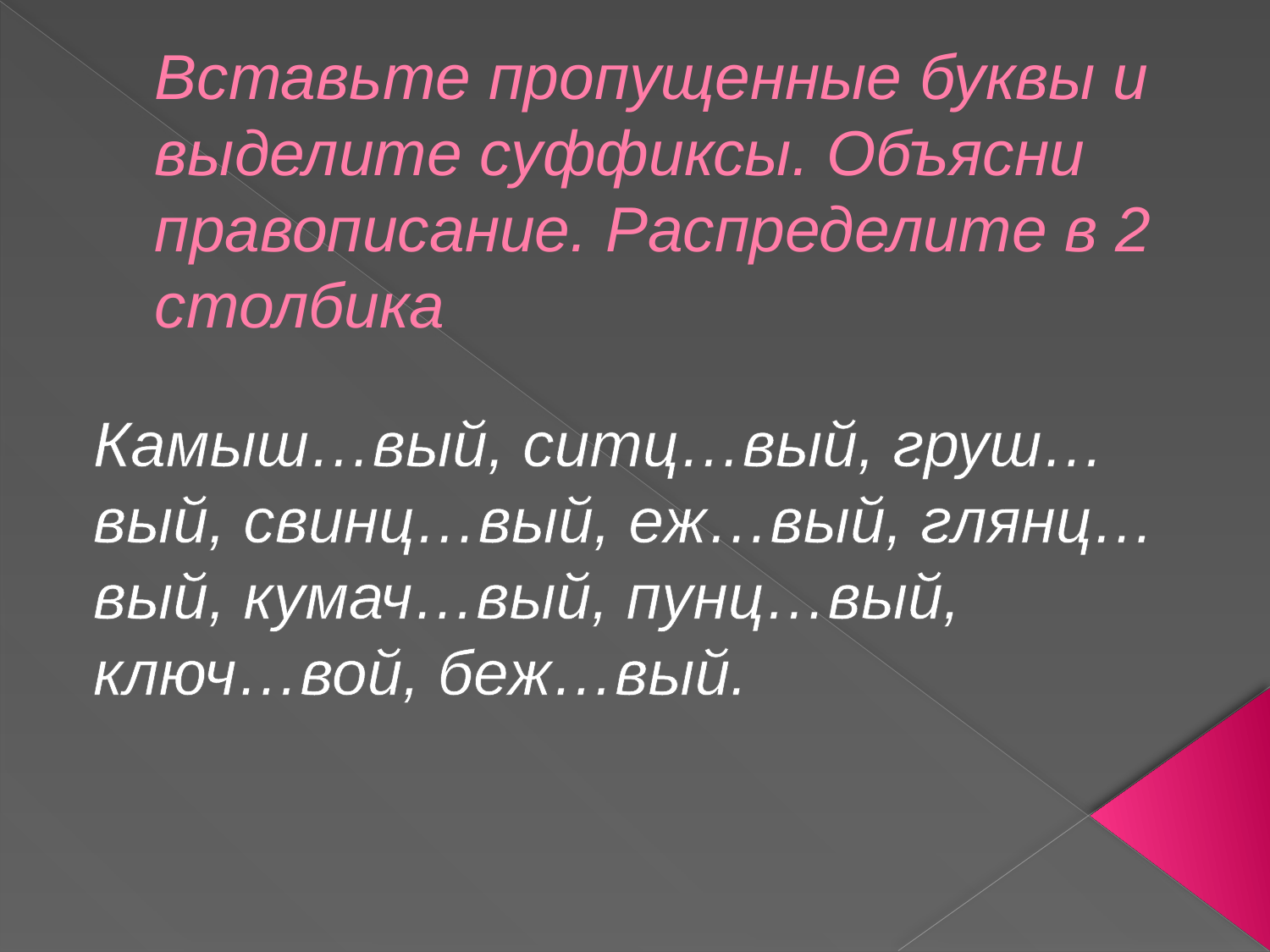

# Вставьте пропущенные буквы и выделите суффиксы. Объясни правописание. Распределите в 2 столбика
Камыш…вый, ситц…вый, груш…вый, свинц…вый, еж…вый, глянц…вый, кумач…вый, пунц…вый, ключ…вой, беж…вый.